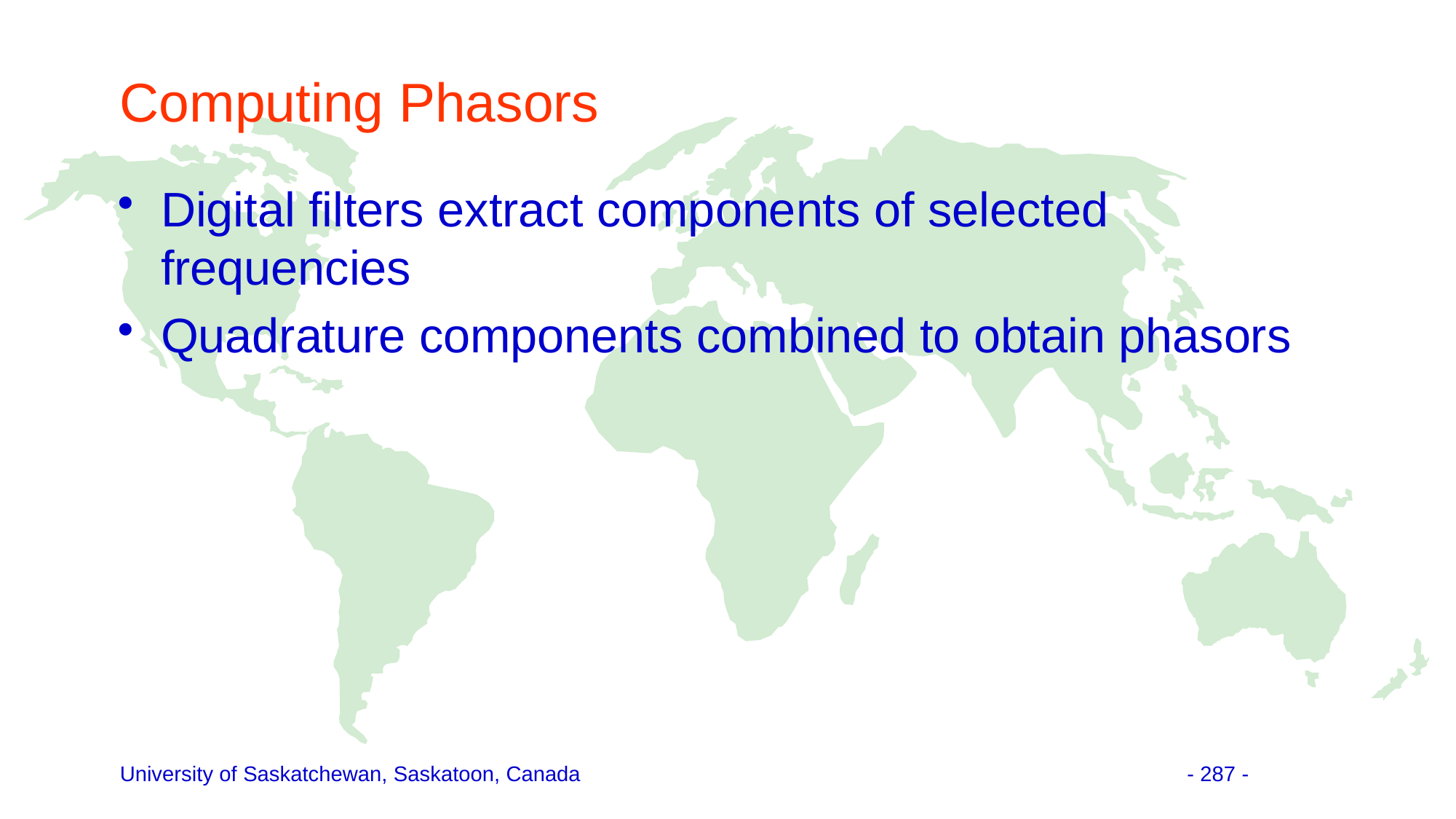

# Computing Phasors
Digital filters extract components of selected frequencies
Quadrature components combined to obtain phasors